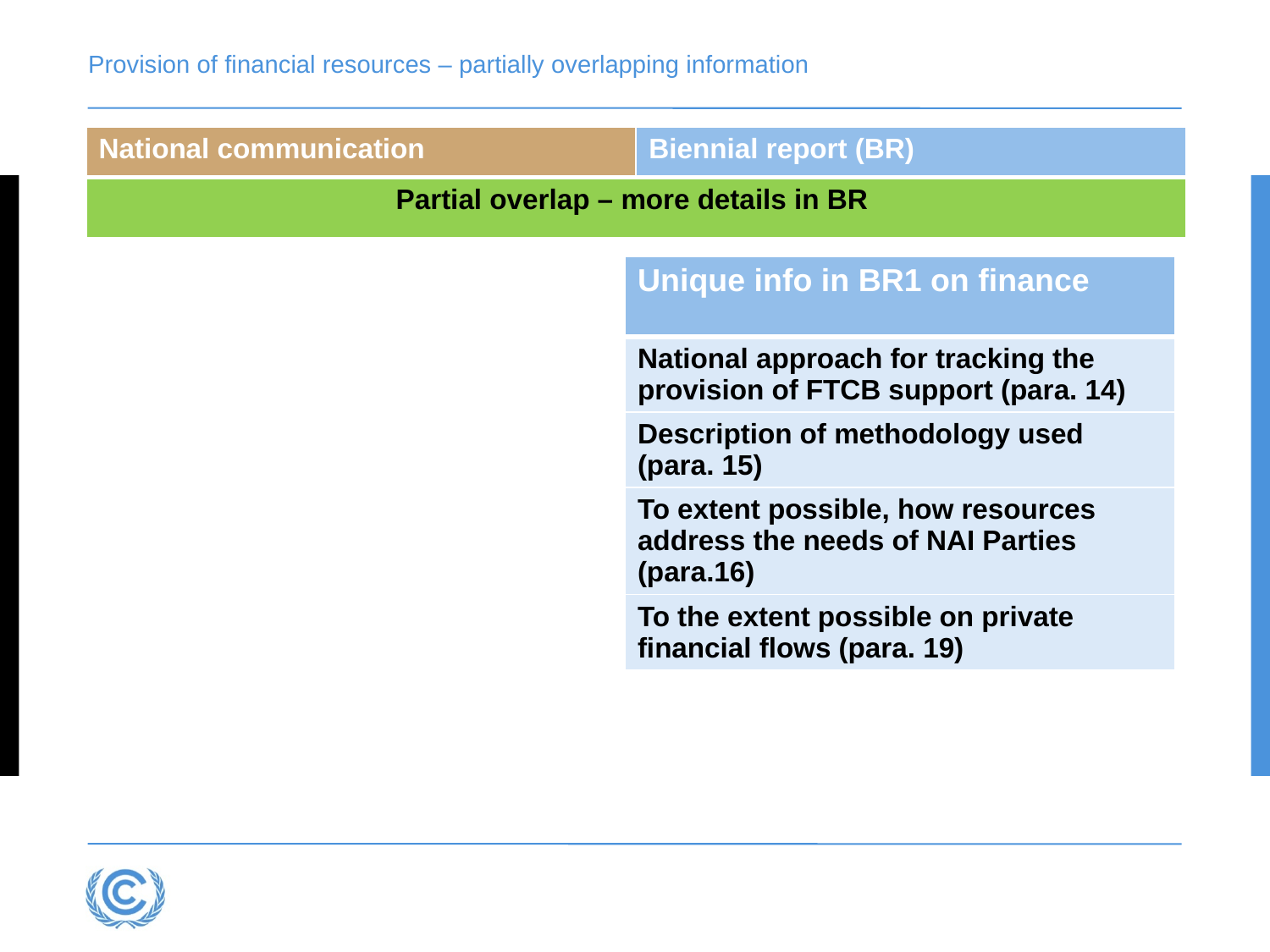

# Provision of financial resources – partially overlapping information
| National communication | Biennial report (BR) |
| --- | --- |
| Partial overlap – more details in BR |  |
| Unique info in BR1 on finance |
| --- |
| National approach for tracking the provision of FTCB support (para. 14) |
| Description of methodology used (para. 15) |
| To extent possible, how resources address the needs of NAI Parties (para.16) |
| To the extent possible on private financial flows (para. 19) |